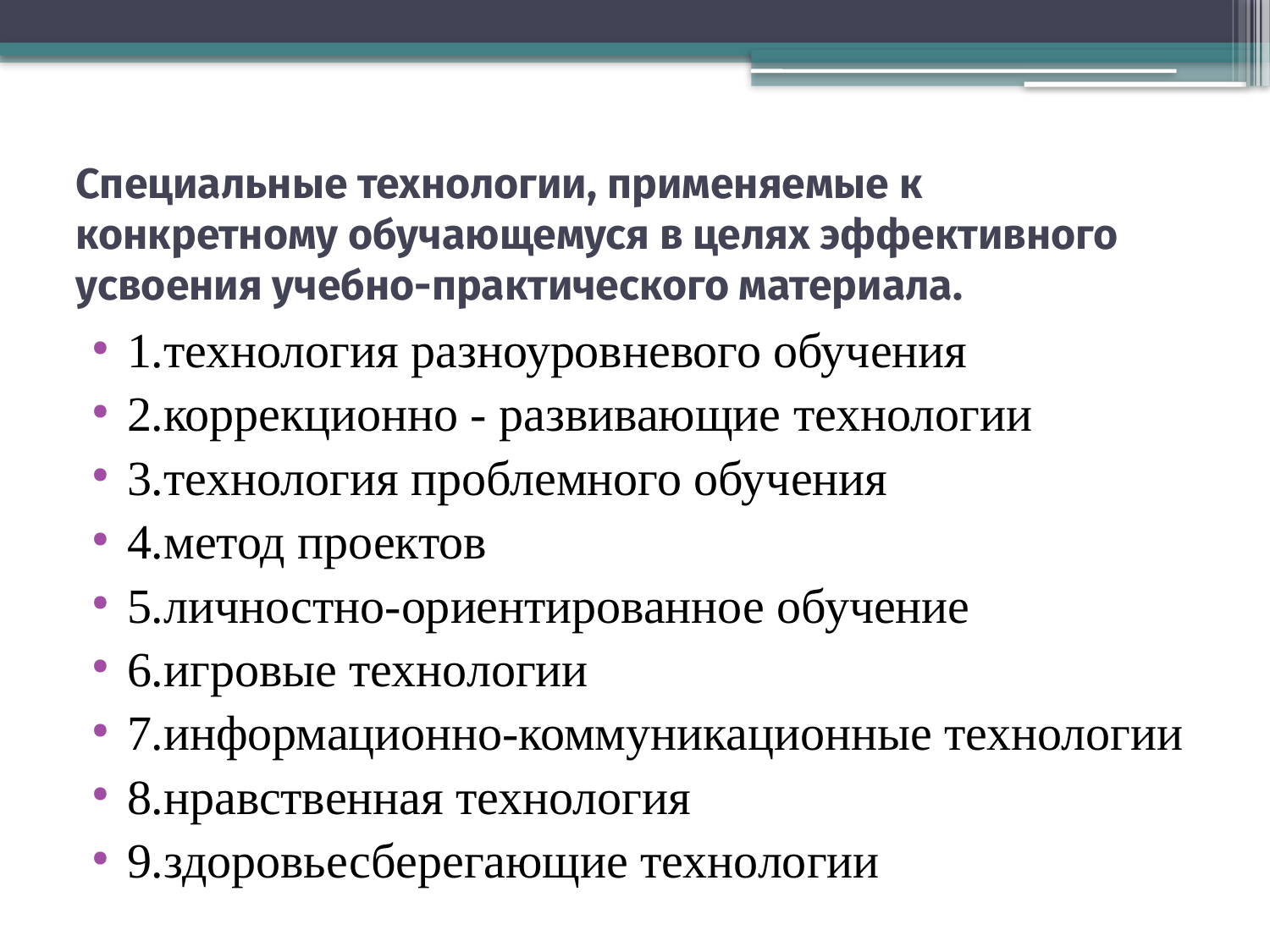

# Специальные технологии, применяемые к конкретному обучающемуся в целях эффективного усвоения учебно-практического материала.
1.технология разноуровневого обучения
2.коррекционно - развивающие технологии
3.технология проблемного обучения
4.метод проектов
5.личностно-ориентированное обучение
6.игровые технологии
7.информационно-коммуникационные технологии
8.нравственная технология
9.здоровьесберегающие технологии